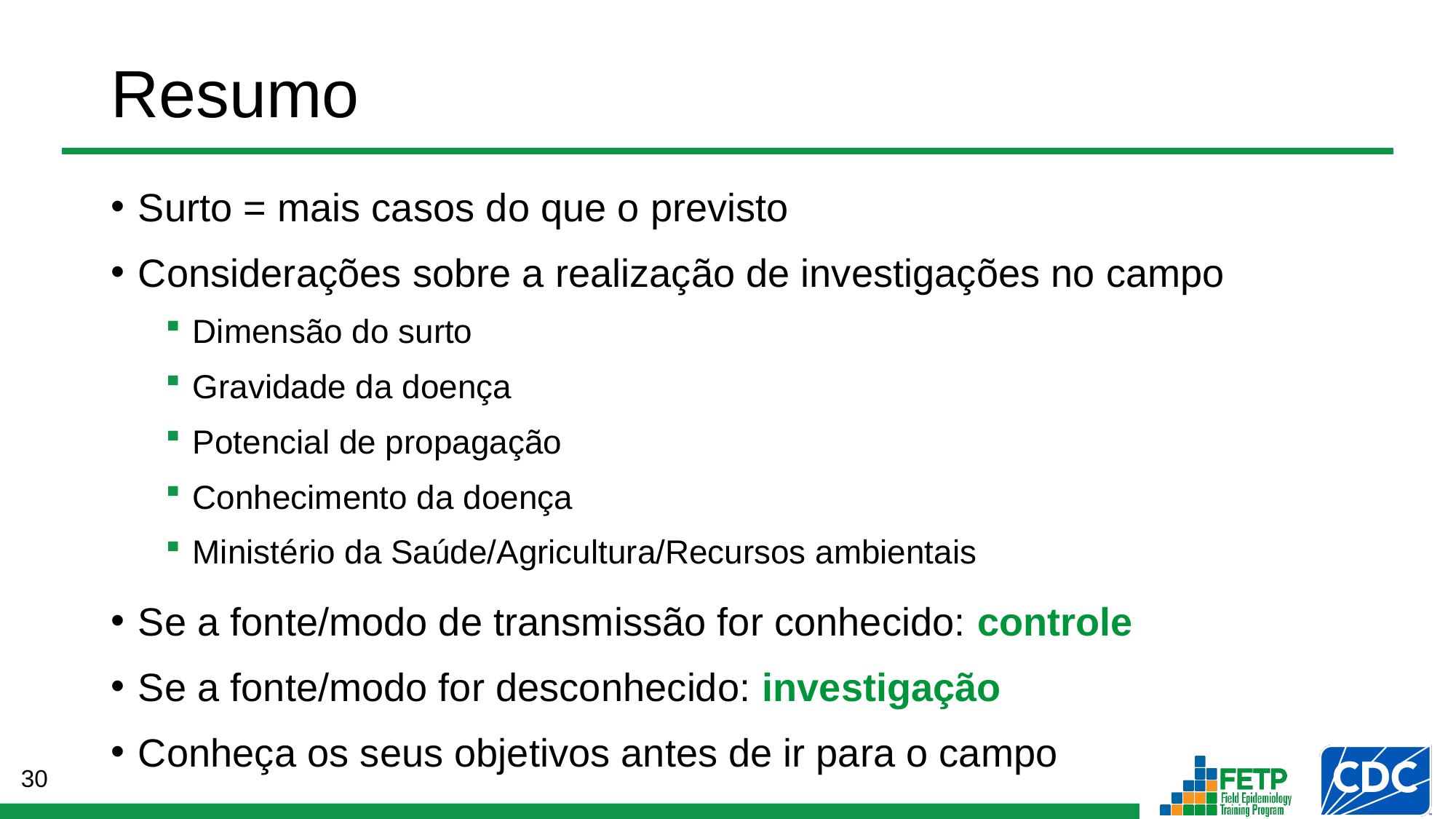

# Resumo
Surto = mais casos do que o previsto
Considerações sobre a realização de investigações no campo
Dimensão do surto
Gravidade da doença
Potencial de propagação
Conhecimento da doença
Ministério da Saúde/Agricultura/Recursos ambientais
Se a fonte/modo de transmissão for conhecido: controle
Se a fonte/modo for desconhecido: investigação
Conheça os seus objetivos antes de ir para o campo